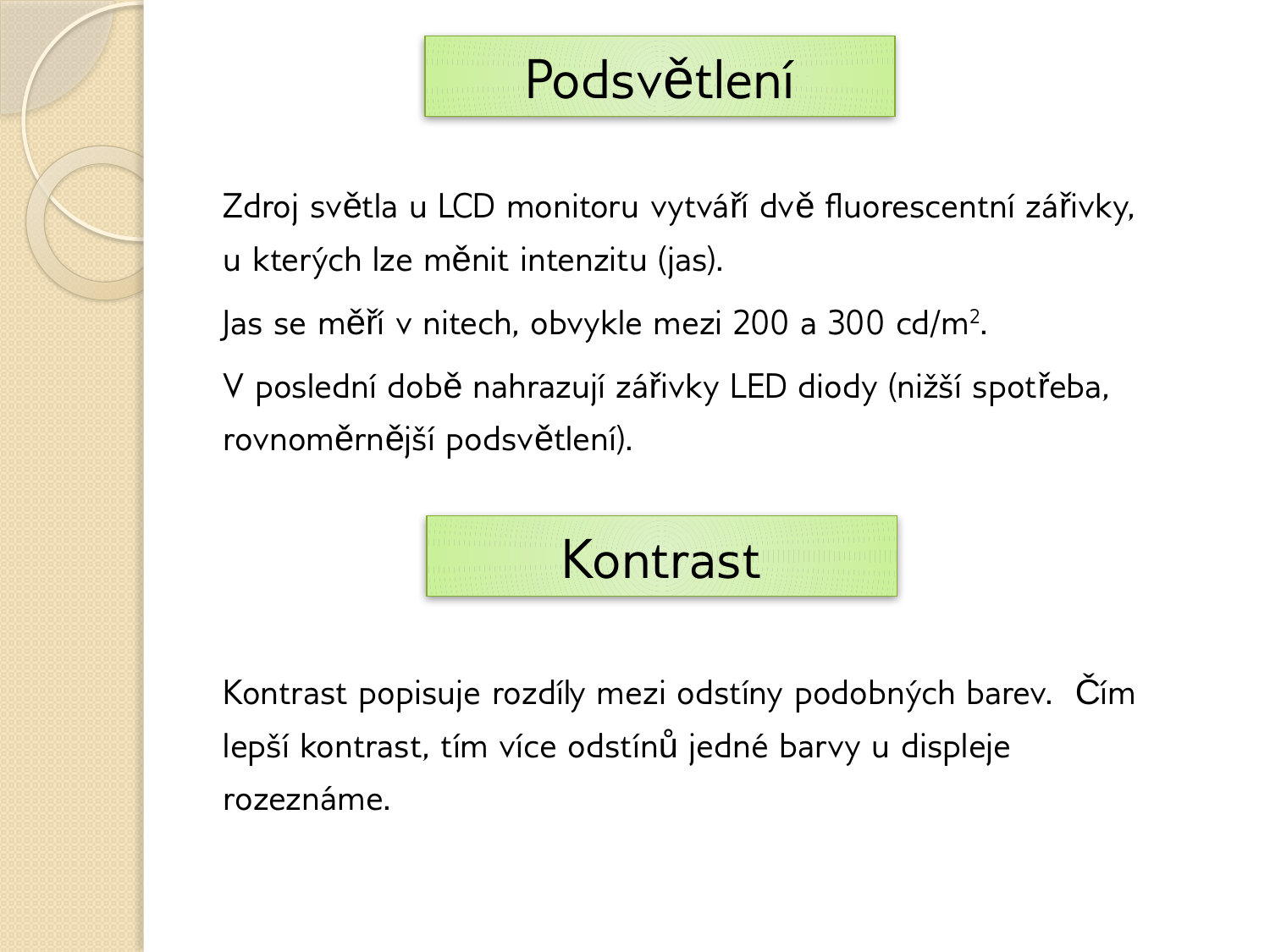

Podsvětlení
Zdroj světla u LCD monitoru vytváří dvě fluorescentní zářivky,
u kterých lze měnit intenzitu (jas).
Jas se měří v nitech, obvykle mezi 200 a 300 cd/m2.
V poslední době nahrazují zářivky LED diody (nižší spotřeba, rovnoměrnější podsvětlení).

Kontrast popisuje rozdíly mezi odstíny podobných barev.  Čím lepší kontrast, tím více odstínů jedné barvy u displeje rozeznáme.
Kontrast